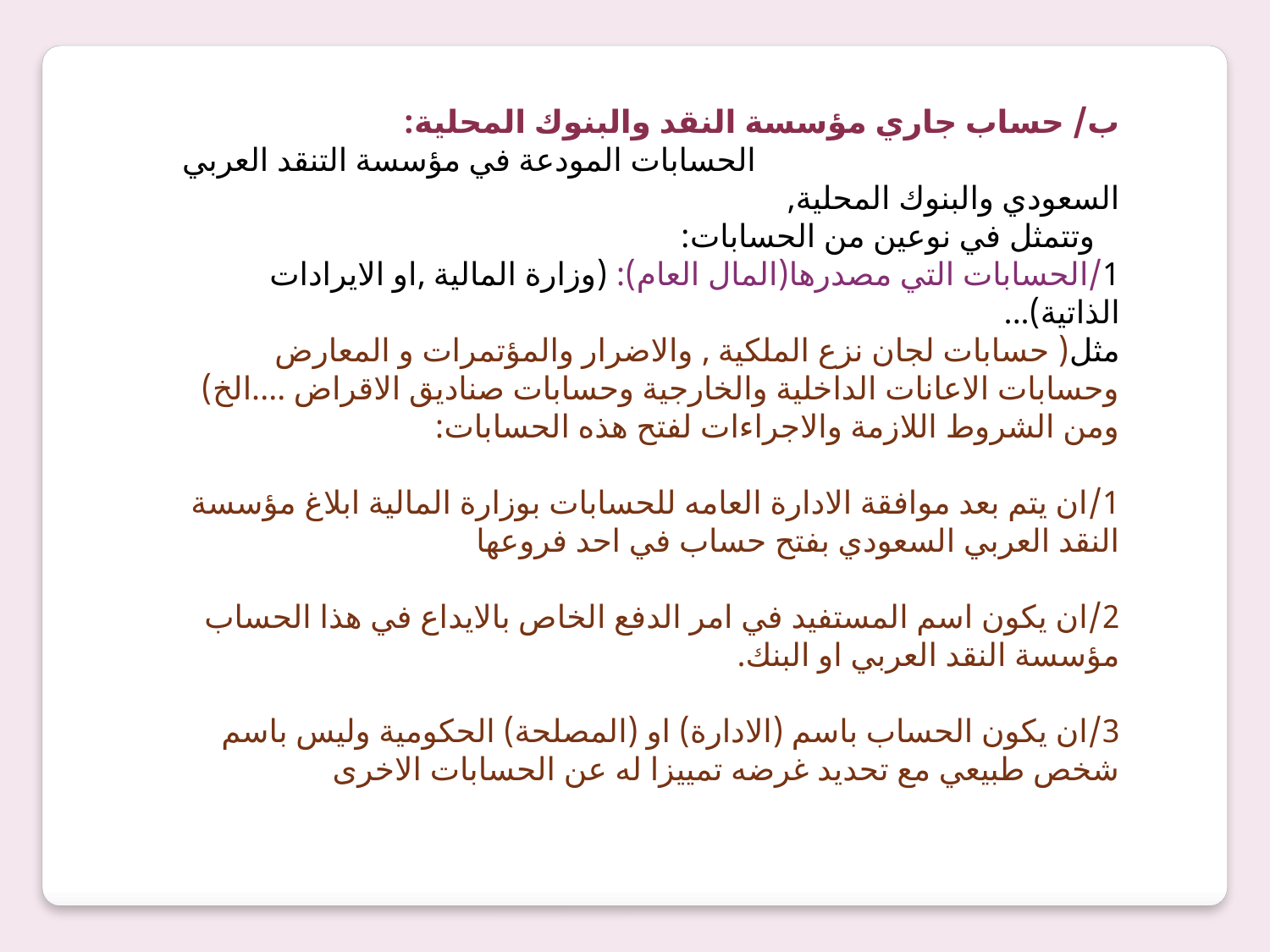

ب/ حساب جاري مؤسسة النقد والبنوك المحلية:                                                                       الحسابات المودعة في مؤسسة التنقد العربي السعودي والبنوك المحلية,
   وتتمثل في نوعين من الحسابات:
1/الحسابات التي مصدرها(المال العام): (وزارة المالية ,او الايرادات الذاتية)...
مثل( حسابات لجان نزع الملكية , والاضرار والمؤتمرات و المعارض وحسابات الاعانات الداخلية والخارجية وحسابات صناديق الاقراض ....الخ)
ومن الشروط اللازمة والاجراءات لفتح هذه الحسابات:

1/ان يتم بعد موافقة الادارة العامه للحسابات بوزارة المالية ابلاغ مؤسسة النقد العربي السعودي بفتح حساب في احد فروعها

2/ان يكون اسم المستفيد في امر الدفع الخاص بالايداع في هذا الحساب مؤسسة النقد العربي او البنك.

3/ان يكون الحساب باسم (الادارة) او (المصلحة) الحكومية وليس باسم شخص طبيعي مع تحديد غرضه تمييزا له عن الحسابات الاخرى